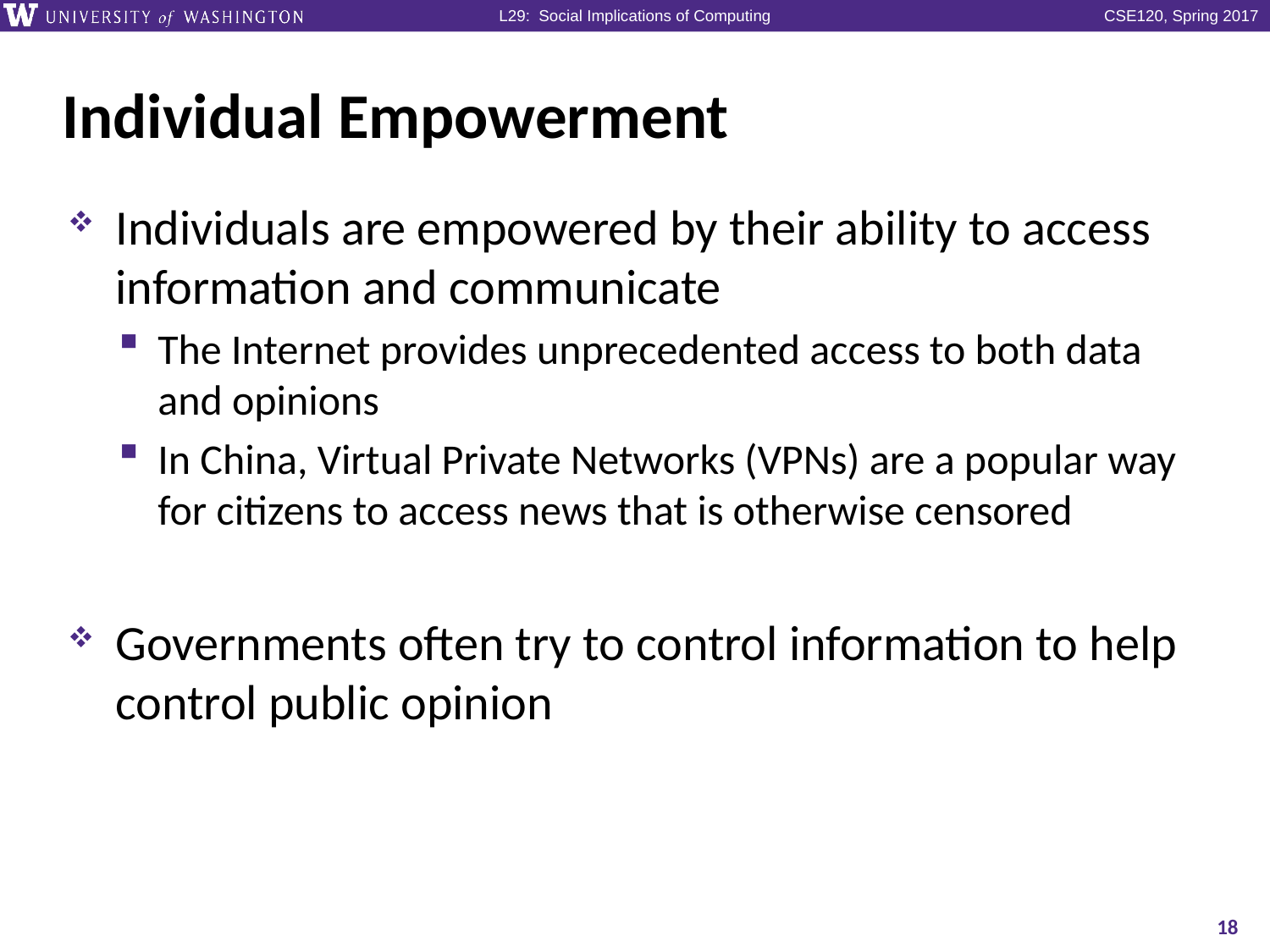

# Individual Empowerment
Individuals are empowered by their ability to access information and communicate
The Internet provides unprecedented access to both data and opinions
In China, Virtual Private Networks (VPNs) are a popular way for citizens to access news that is otherwise censored

Governments often try to control information to help control public opinion
18